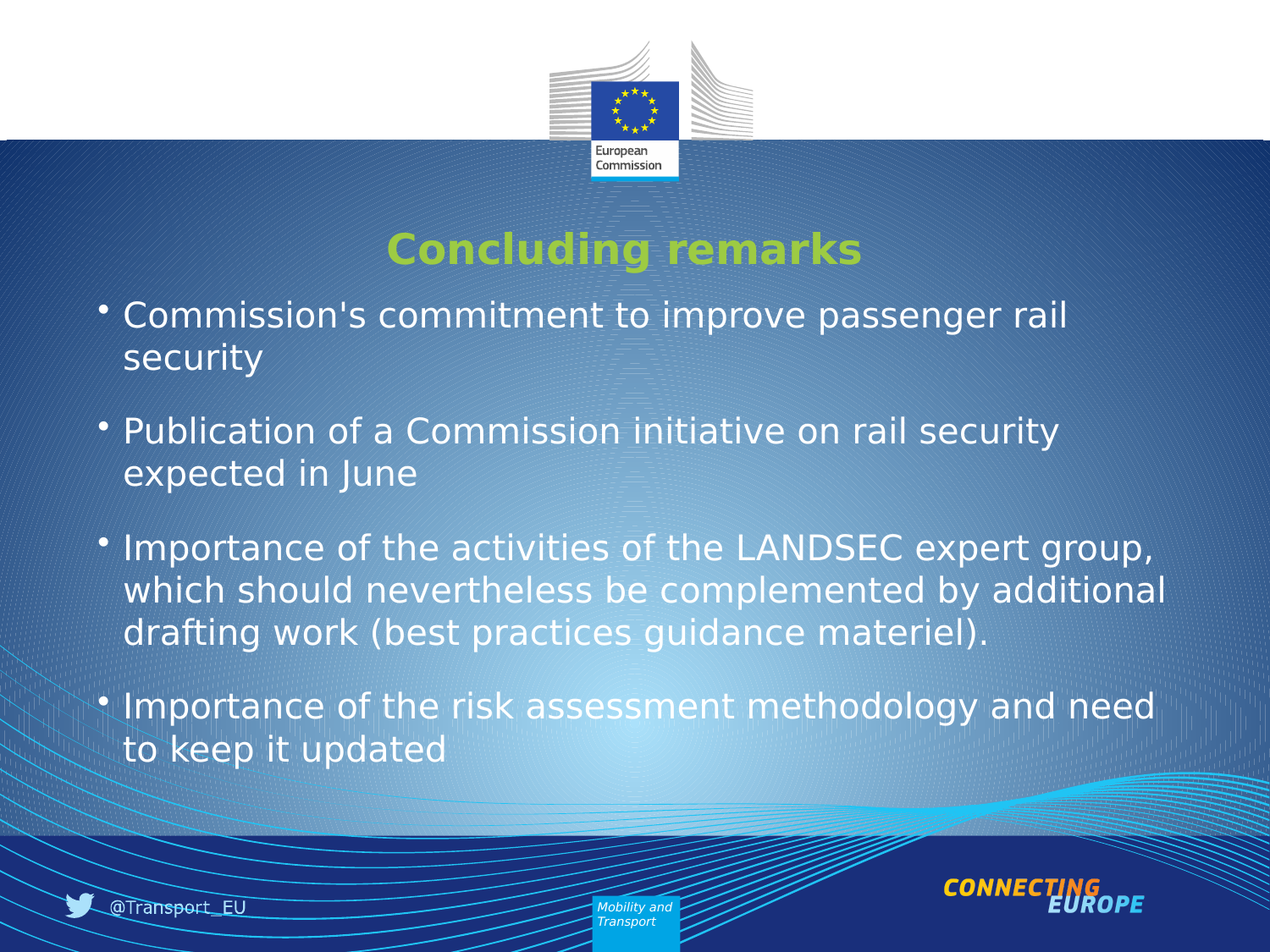

# Concluding remarks
Commission's commitment to improve passenger rail security
Publication of a Commission initiative on rail security expected in June
Importance of the activities of the LANDSEC expert group, which should nevertheless be complemented by additional drafting work (best practices guidance materiel).
Importance of the risk assessment methodology and need to keep it updated